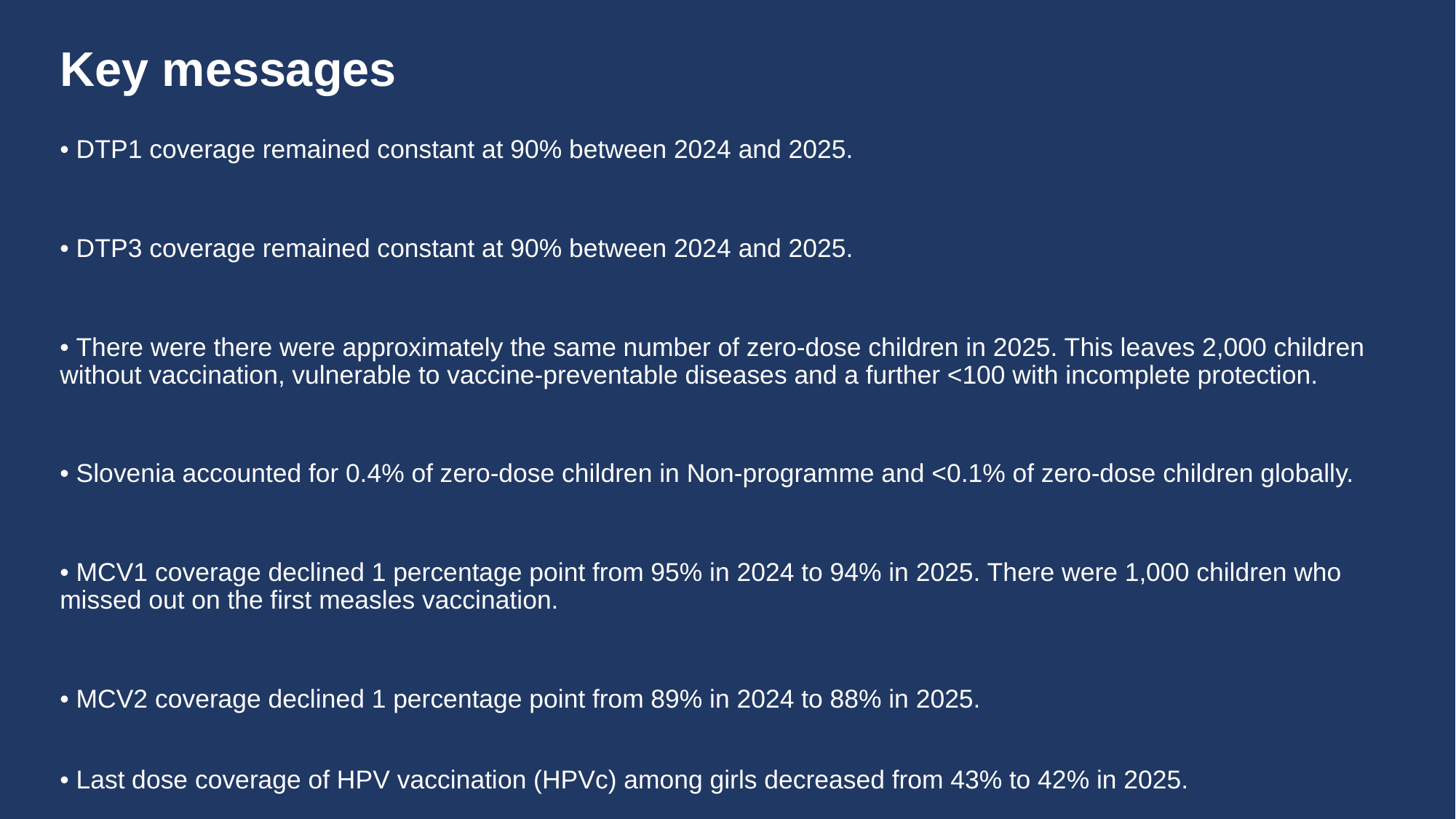

# Key messages
• DTP1 coverage remained constant at 90% between 2024 and 2025.

• DTP3 coverage remained constant at 90% between 2024 and 2025.

• There were there were approximately the same number of zero-dose children in 2025. This leaves 2,000 children without vaccination, vulnerable to vaccine-preventable diseases and a further <100 with incomplete protection.

• Slovenia accounted for 0.4% of zero-dose children in Non-programme and <0.1% of zero-dose children globally.

• MCV1 coverage declined 1 percentage point from 95% in 2024 to 94% in 2025. There were 1,000 children who missed out on the first measles vaccination.

• MCV2 coverage declined 1 percentage point from 89% in 2024 to 88% in 2025.

• Last dose coverage of HPV vaccination (HPVc) among girls decreased from 43% to 42% in 2025.